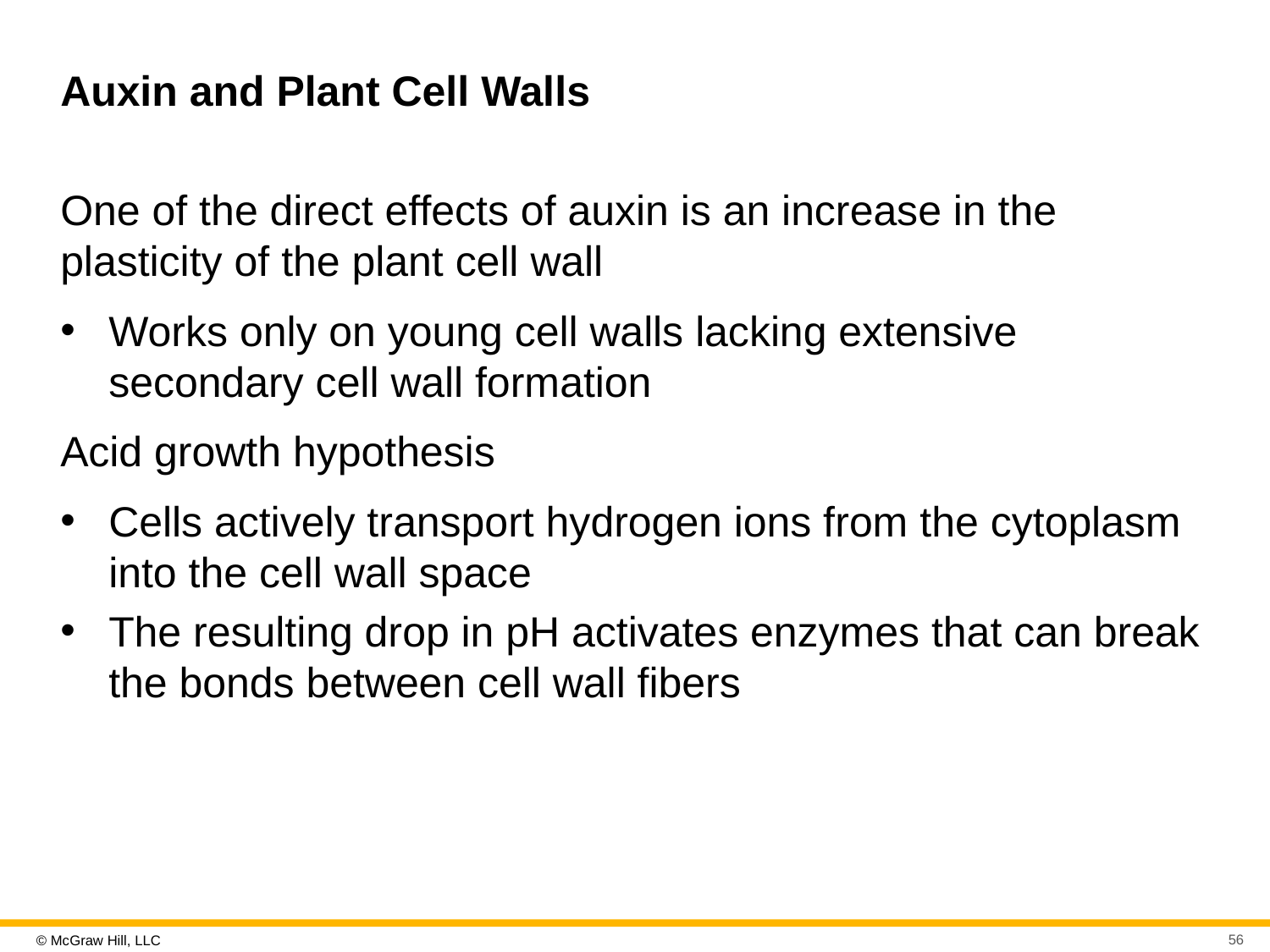

# Auxin and Plant Cell Walls
One of the direct effects of auxin is an increase in the plasticity of the plant cell wall
Works only on young cell walls lacking extensive secondary cell wall formation
Acid growth hypothesis
Cells actively transport hydrogen ions from the cytoplasm into the cell wall space
The resulting drop in pH activates enzymes that can break the bonds between cell wall fibers
56